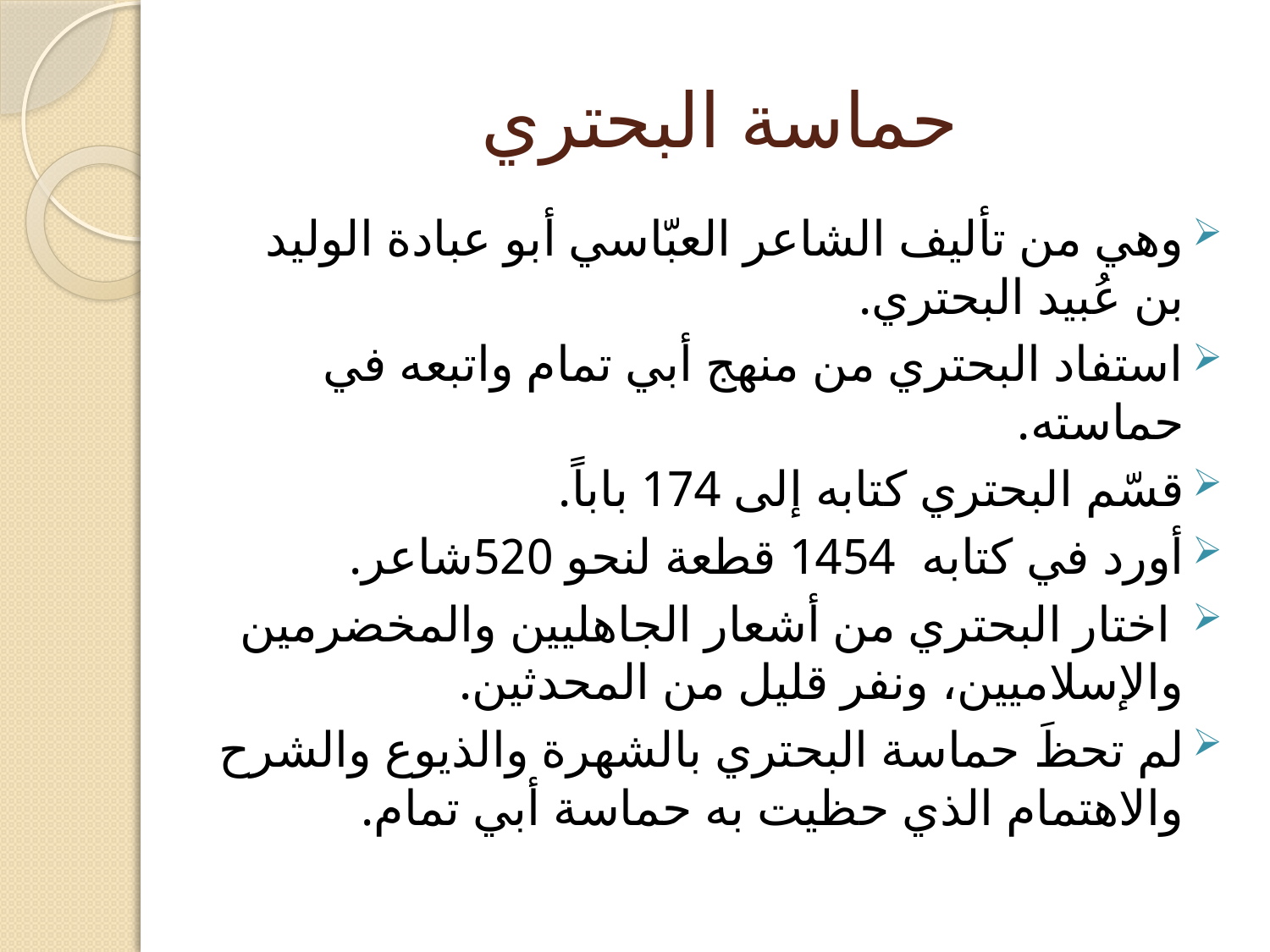

# حماسة البحتري
وهي من تأليف الشاعر العبّاسي أبو عبادة الوليد بن عُبيد البحتري.
استفاد البحتري من منهج أبي تمام واتبعه في حماسته.
قسّم البحتري كتابه إلى 174 باباً.
أورد في كتابه  1454 قطعة لنحو 520شاعر.
 اختار البحتري من أشعار الجاهليين والمخضرمين والإسلاميين، ونفر قليل من المحدثين.
لم تحظَ حماسة البحتري بالشهرة والذيوع والشرح والاهتمام الذي حظيت به حماسة أبي تمام.